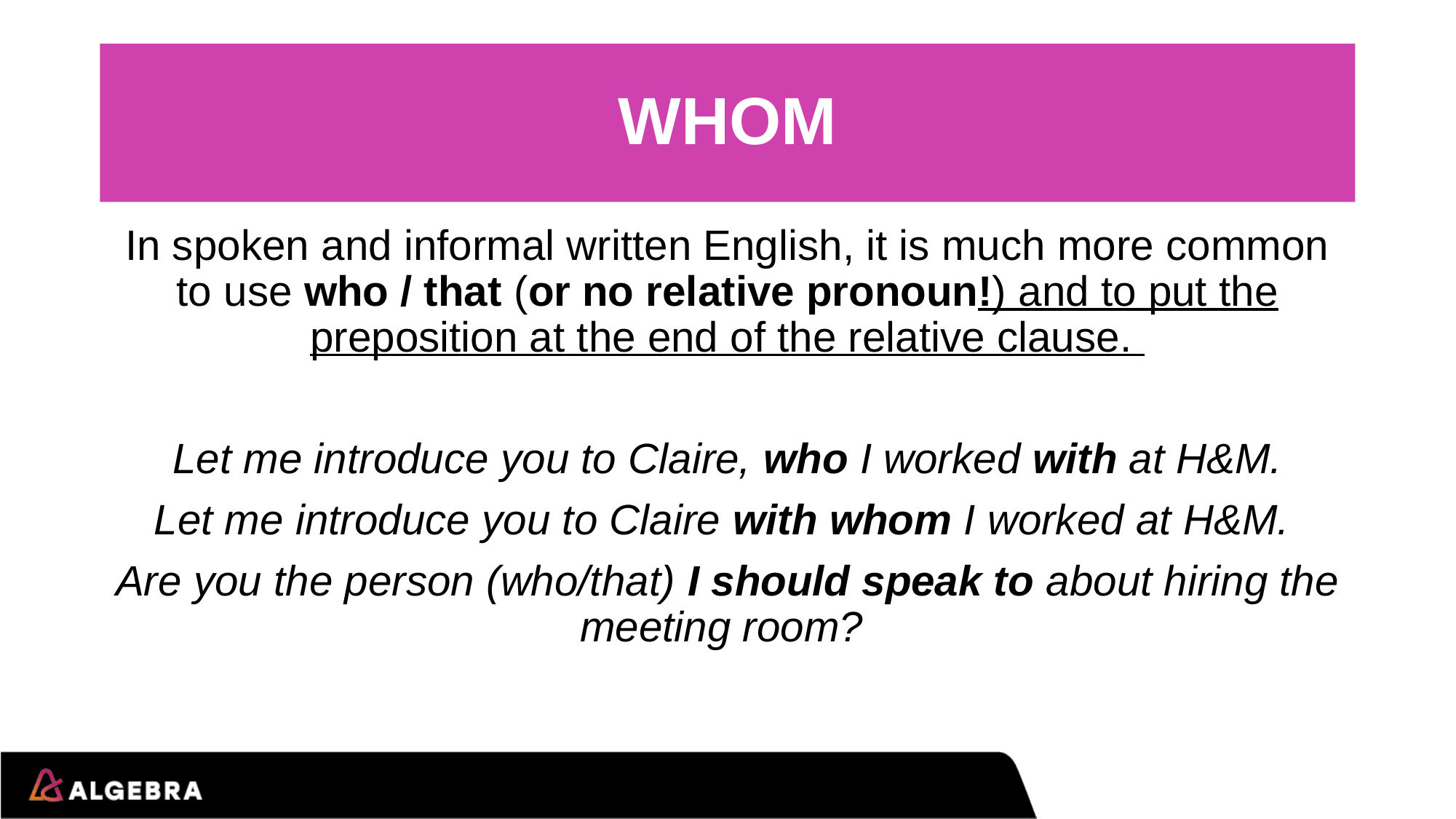

# WHOM
In spoken and informal written English, it is much more common to use who / that (or no relative pronoun!) and to put the preposition at the end of the relative clause.

Let me introduce you to Claire, who I worked with at H&M.
Let me introduce you to Claire with whom I worked at H&M.
Are you the person (who/that) I should speak to about hiring the meeting room?